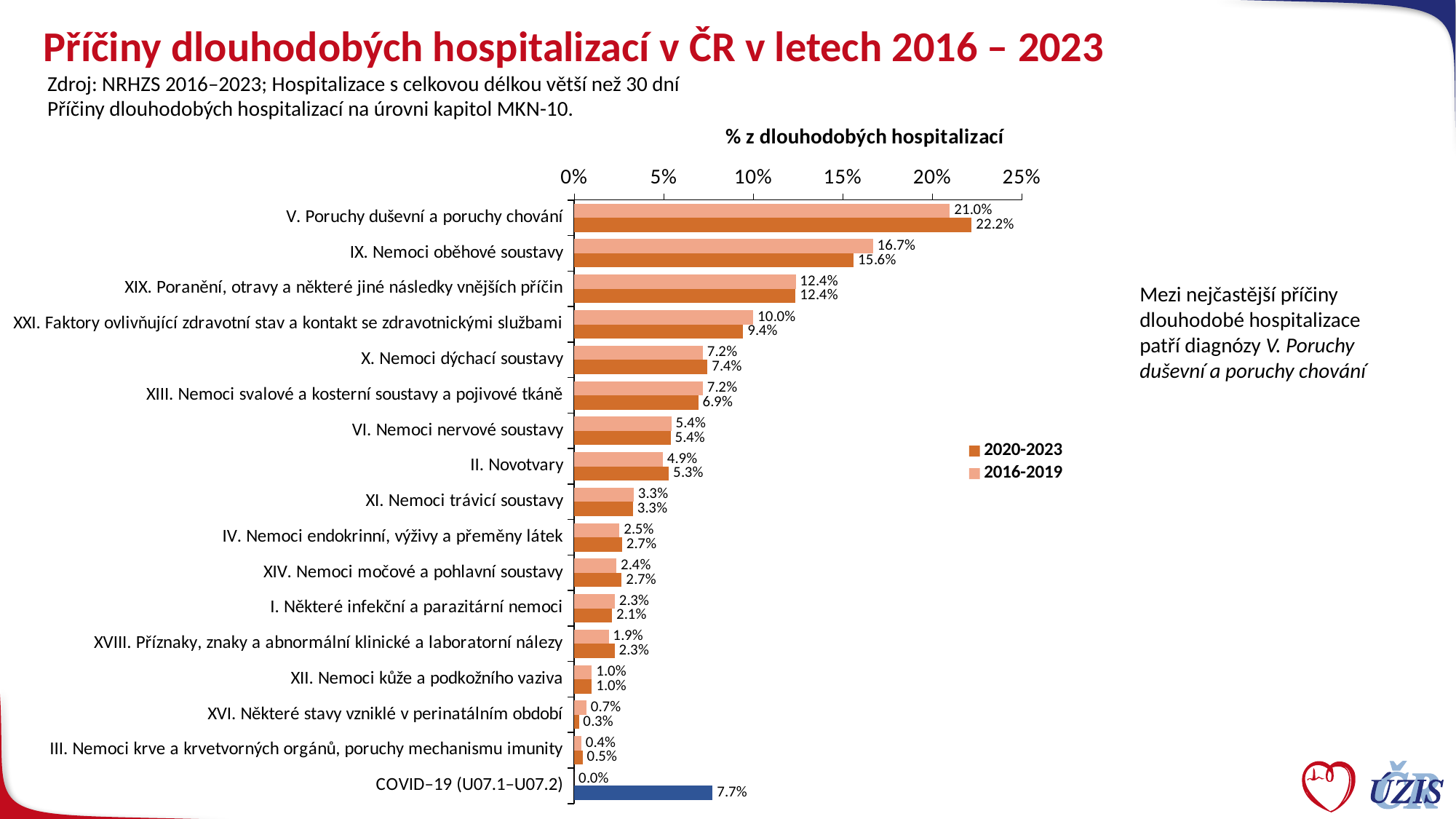

# Příčiny dlouhodobých hospitalizací v ČR v letech 2016 – 2023
Zdroj: NRHZS 2016–2023; Hospitalizace s celkovou délkou větší než 30 dní
Příčiny dlouhodobých hospitalizací na úrovni kapitol MKN-10.

### Chart

| Category | 2016-2019 | 2020-2023 |
|---|---|---|
| V. Poruchy duševní a poruchy chování | 0.20978562729406608 | 0.22202122828641718 |
| IX. Nemoci oběhové soustavy | 0.16689633665828055 | 0.15608329632272586 |
| XIX. Poranění, otravy a některé jiné následky vnějších příčin | 0.12370152172172426 | 0.12367697474462681 |
| XXI. Faktory ovlivňující zdravotní stav a kontakt se zdravotnickými službami | 0.0999949430460562 | 0.09441946574980165 |
| X. Nemoci dýchací soustavy | 0.07188460031100266 | 0.07443623280254301 |
| XIII. Nemoci svalové a kosterní soustavy a pojivové tkáně | 0.07188038618271618 | 0.06930631309476878 |
| VI. Nemoci nervové soustavy | 0.054269544073460685 | 0.053864156931629346 |
| II. Novotvary | 0.04948861553243404 | 0.05289356414645222 |
| XI. Nemoci trávicí soustavy | 0.03322208034656991 | 0.03283797338230377 |
| IV. Nemoci endokrinní, výživy a přeměny látek | 0.025278448526530044 | 0.02674993637502308 |
| XIV. Nemoci močové a pohlavní soustavy | 0.023548548864924548 | 0.0265453384100243 |
| I. Některé infekční a parazitární nemoci | 0.022701509079339394 | 0.021163413891702804 |
| XVIII. Příznaky, znaky a abnormální klinické a laboratorní nálezy | 0.019254352140987877 | 0.022578133966755325 |
| XII. Nemoci kůže a podkožního vaziva | 0.009858953126251069 | 0.009868109165489813 |
| XVI. Některé stavy vzniklé v perinatálním období | 0.006801603054400182 | 0.0025973961166308205 |
| III. Nemoci krve a krvetvorných orgánů, poruchy mechanismu imunity | 0.003946531140300973 | 0.004685792417898829 |
| COVID–19 (U07.1–U07.2) | 0.0 | 0.07734551606094026 |
Mezi nejčastější příčiny dlouhodobé hospitalizace patří diagnózy V. Poruchy duševní a poruchy chování